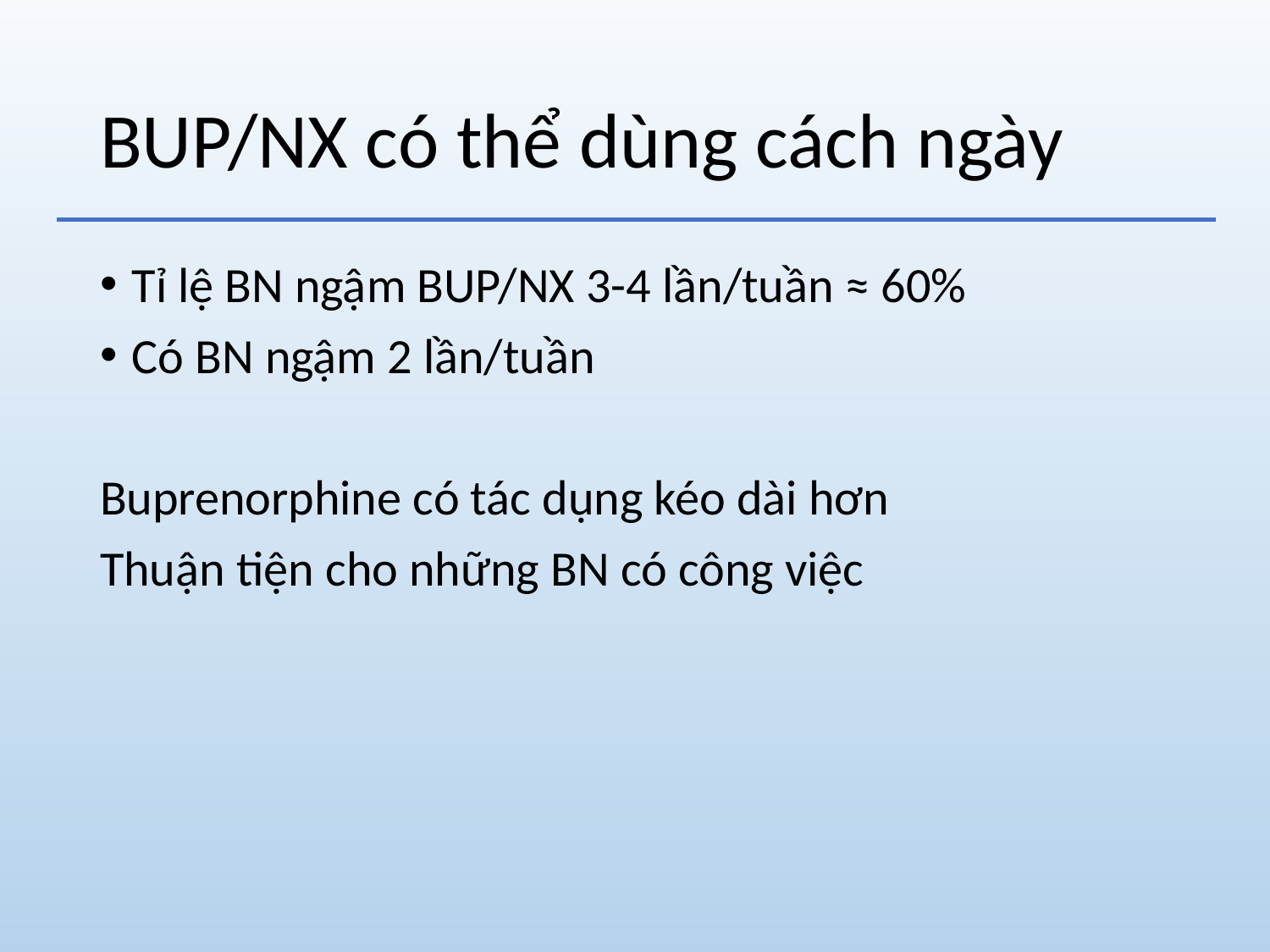

# BUP/NX có thể dùng cách ngày
Tỉ lệ BN ngậm BUP/NX 3-4 lần/tuần ≈ 60%
Có BN ngậm 2 lần/tuần

Buprenorphine có tác dụng kéo dài hơn
Thuận tiện cho những BN có công việc